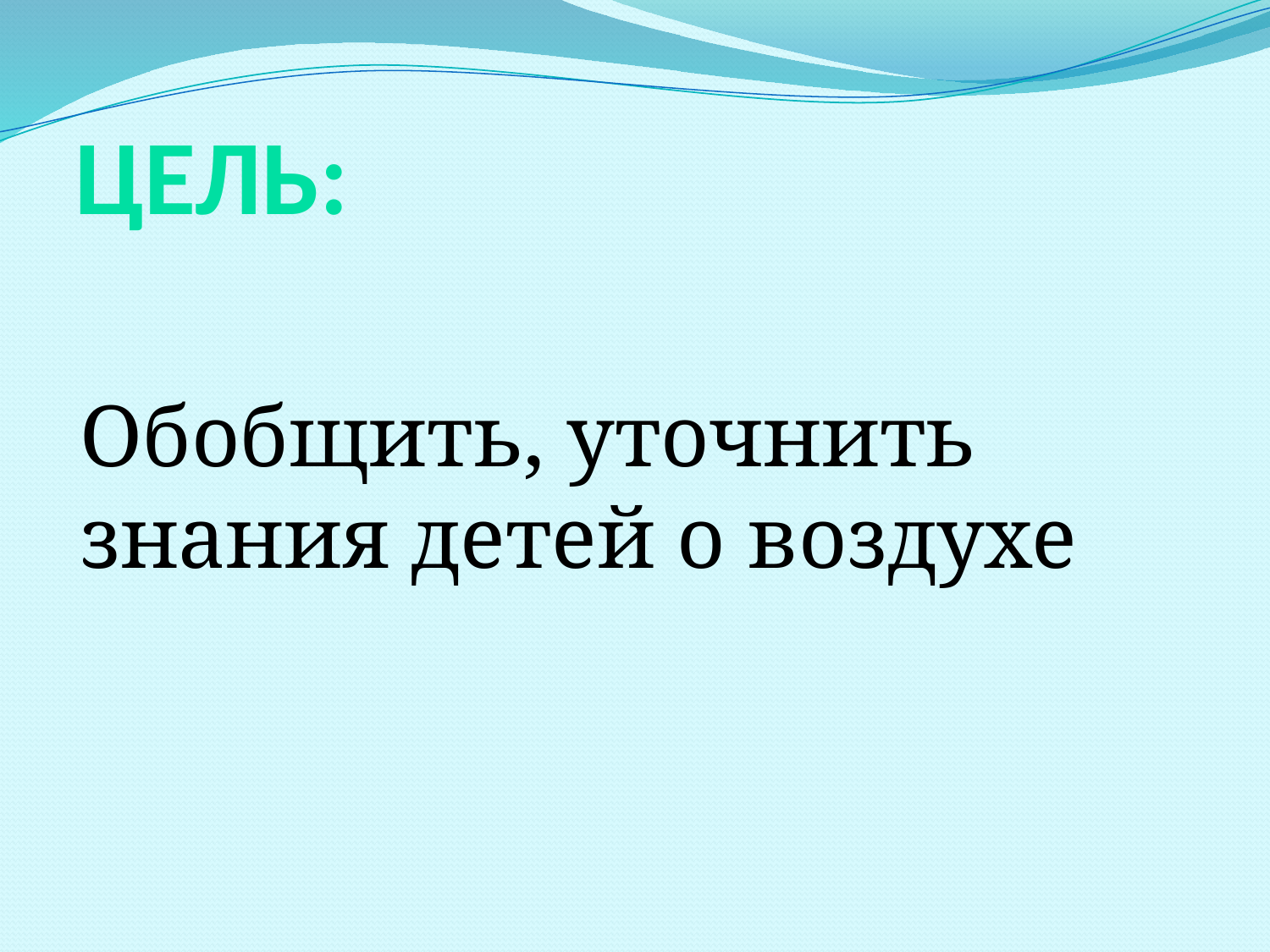

# Цель:
Обобщить, уточнить  знания детей о воздухе